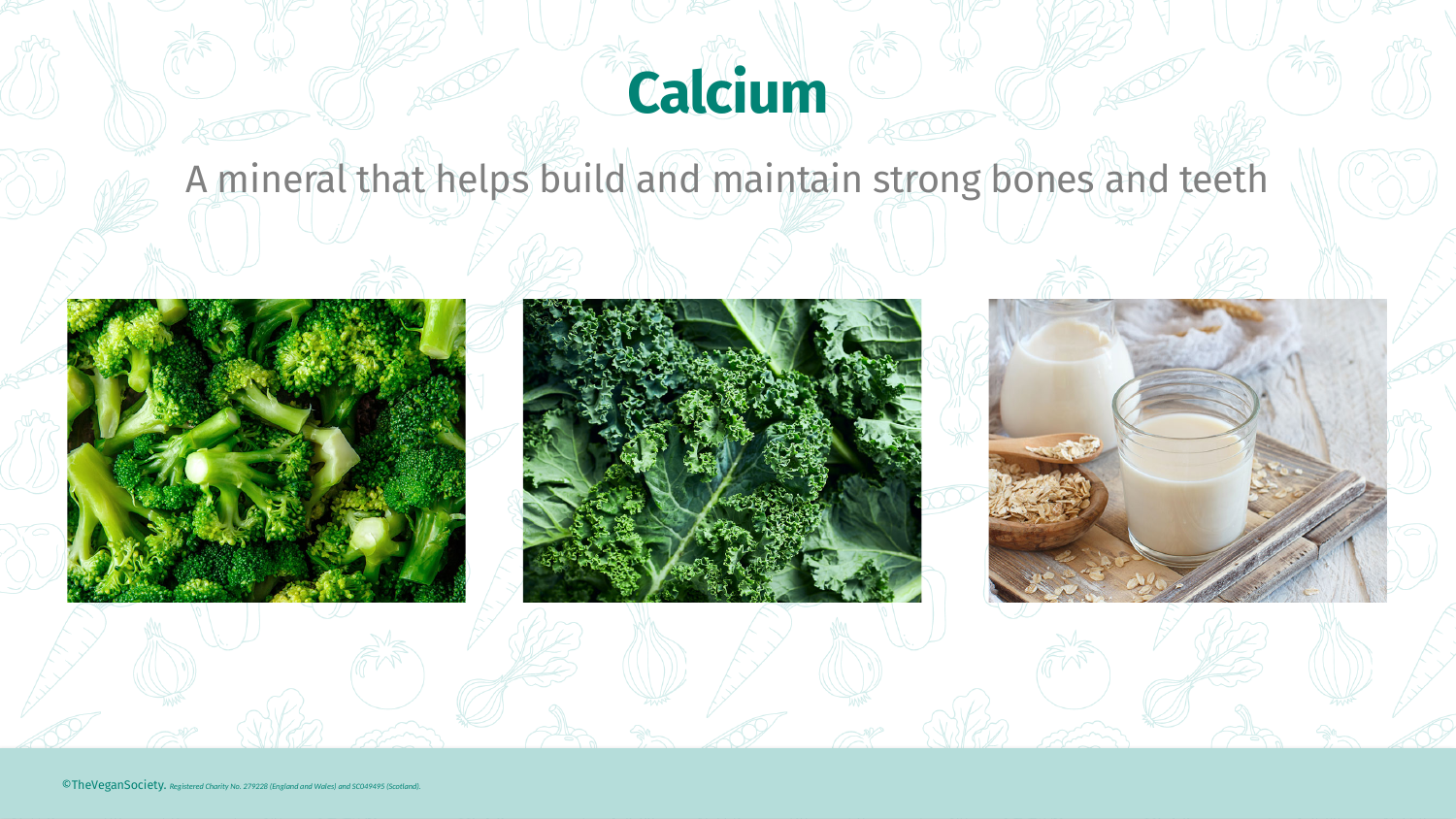

# Calcium
A mineral that helps build and maintain strong bones and teeth